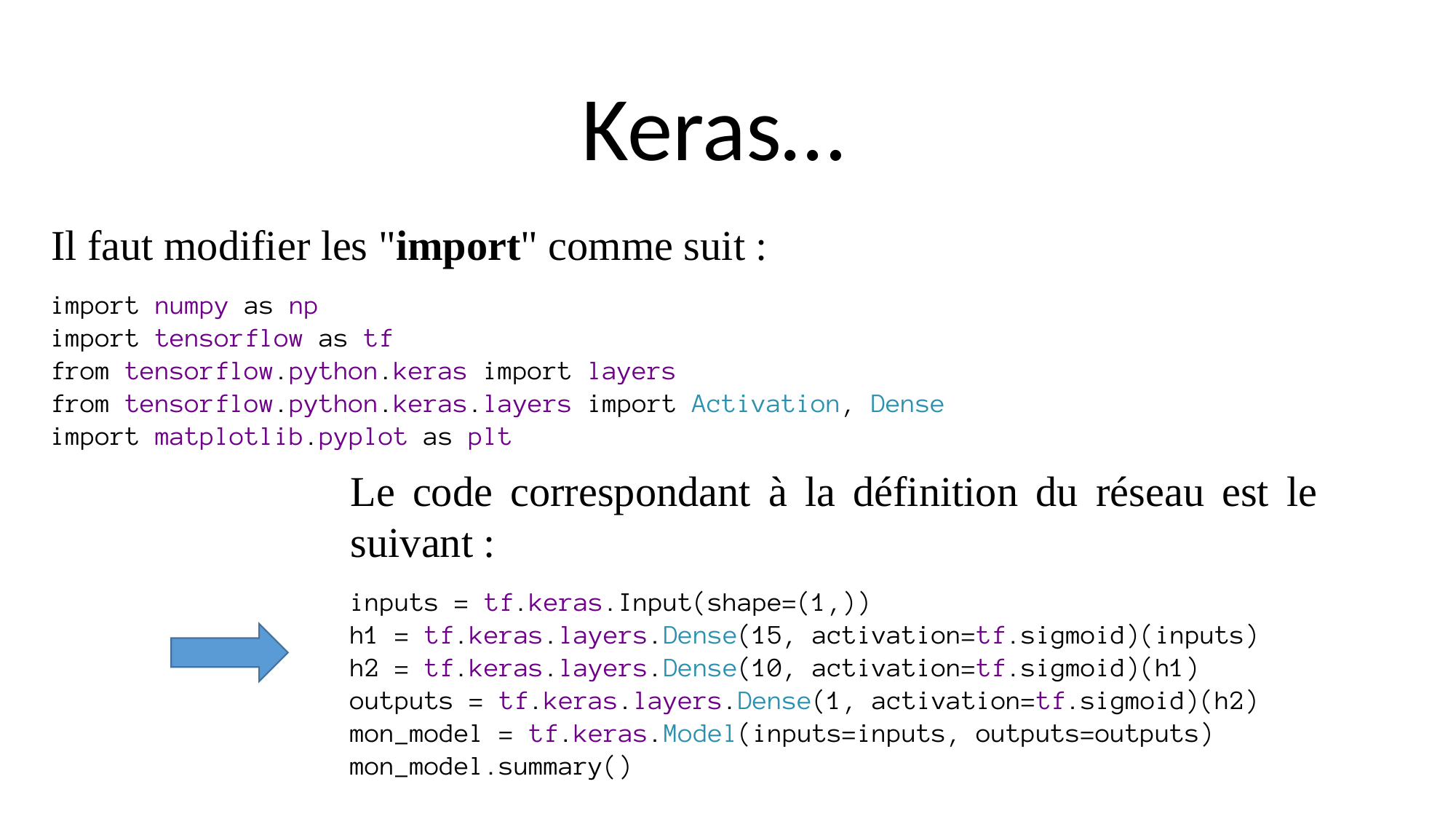

Keras…
Il faut modifier les "import" comme suit :
import numpy as np
import tensorflow as tf
from tensorflow.python.keras import layers
from tensorflow.python.keras.layers import Activation, Dense
import matplotlib.pyplot as plt
Le code correspondant à la définition du réseau est le suivant :
inputs = tf.keras.Input(shape=(1,))
h1 = tf.keras.layers.Dense(15, activation=tf.sigmoid)(inputs)
h2 = tf.keras.layers.Dense(10, activation=tf.sigmoid)(h1)
outputs = tf.keras.layers.Dense(1, activation=tf.sigmoid)(h2)
mon_model = tf.keras.Model(inputs=inputs, outputs=outputs)
mon_model.summary()